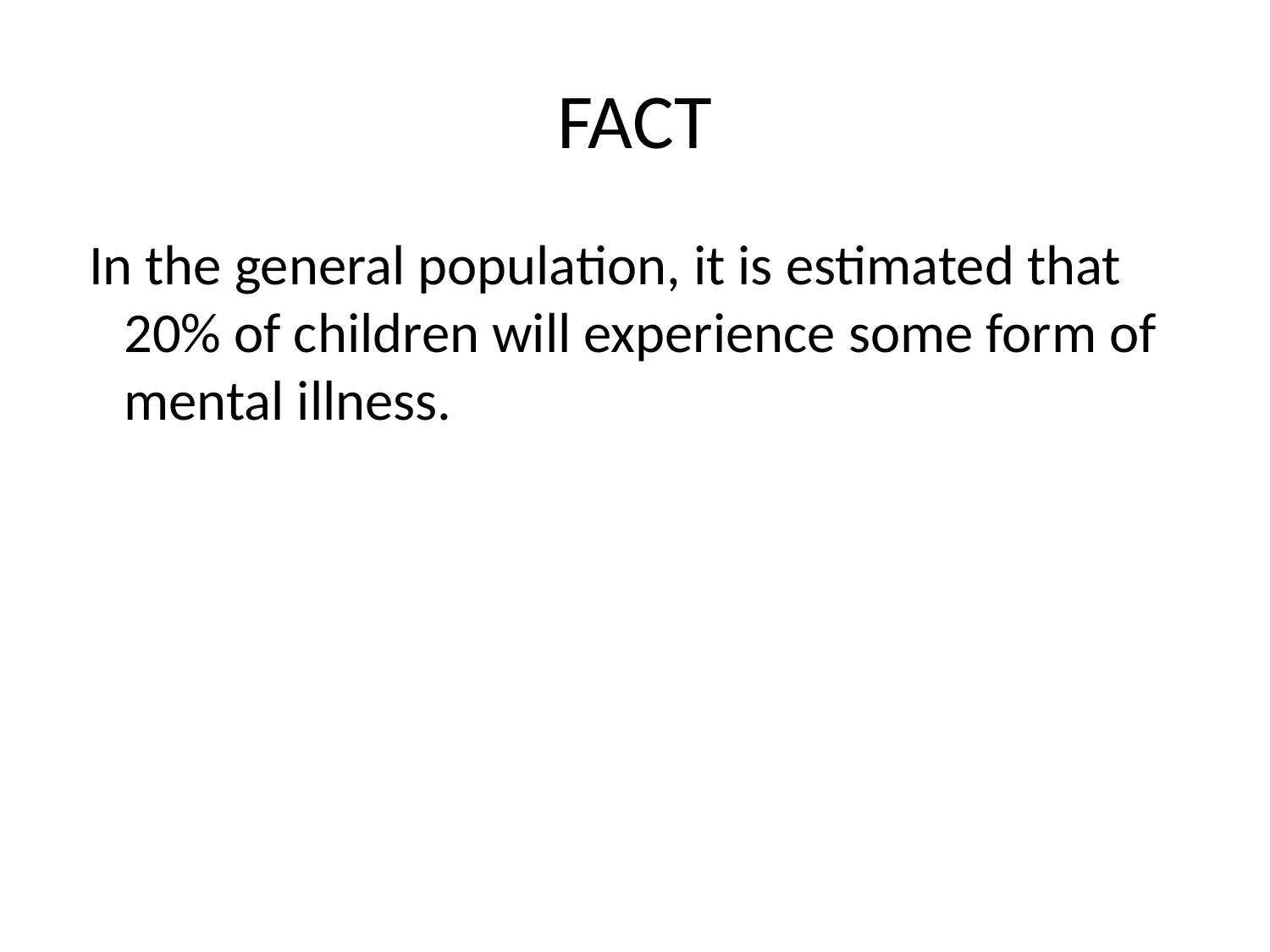

# FACT
 In the general population, it is estimated that 20% of children will experience some form of mental illness.